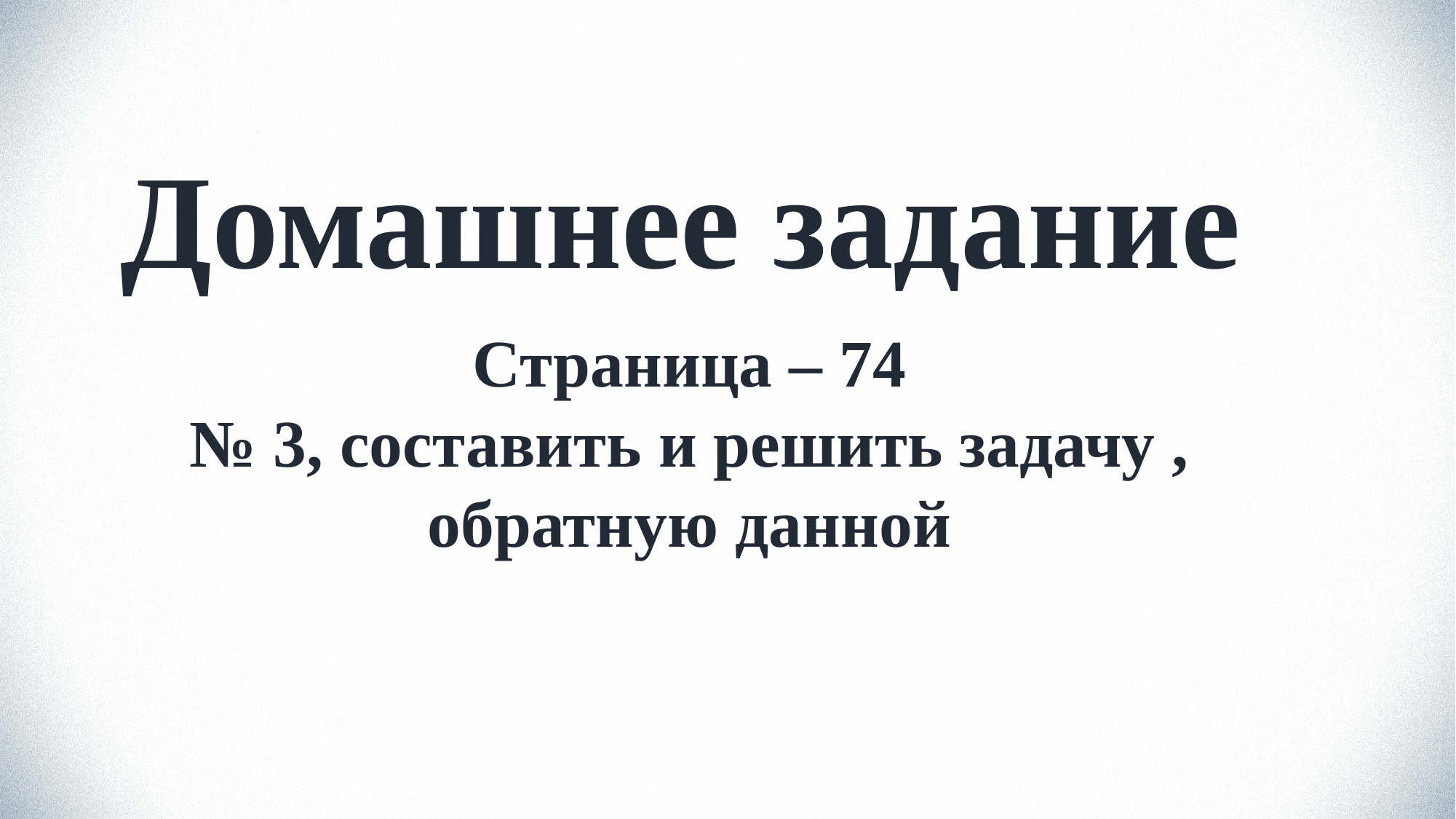

Домашнее задание
Страница – 74
№ 3, составить и решить задачу ,
обратную данной